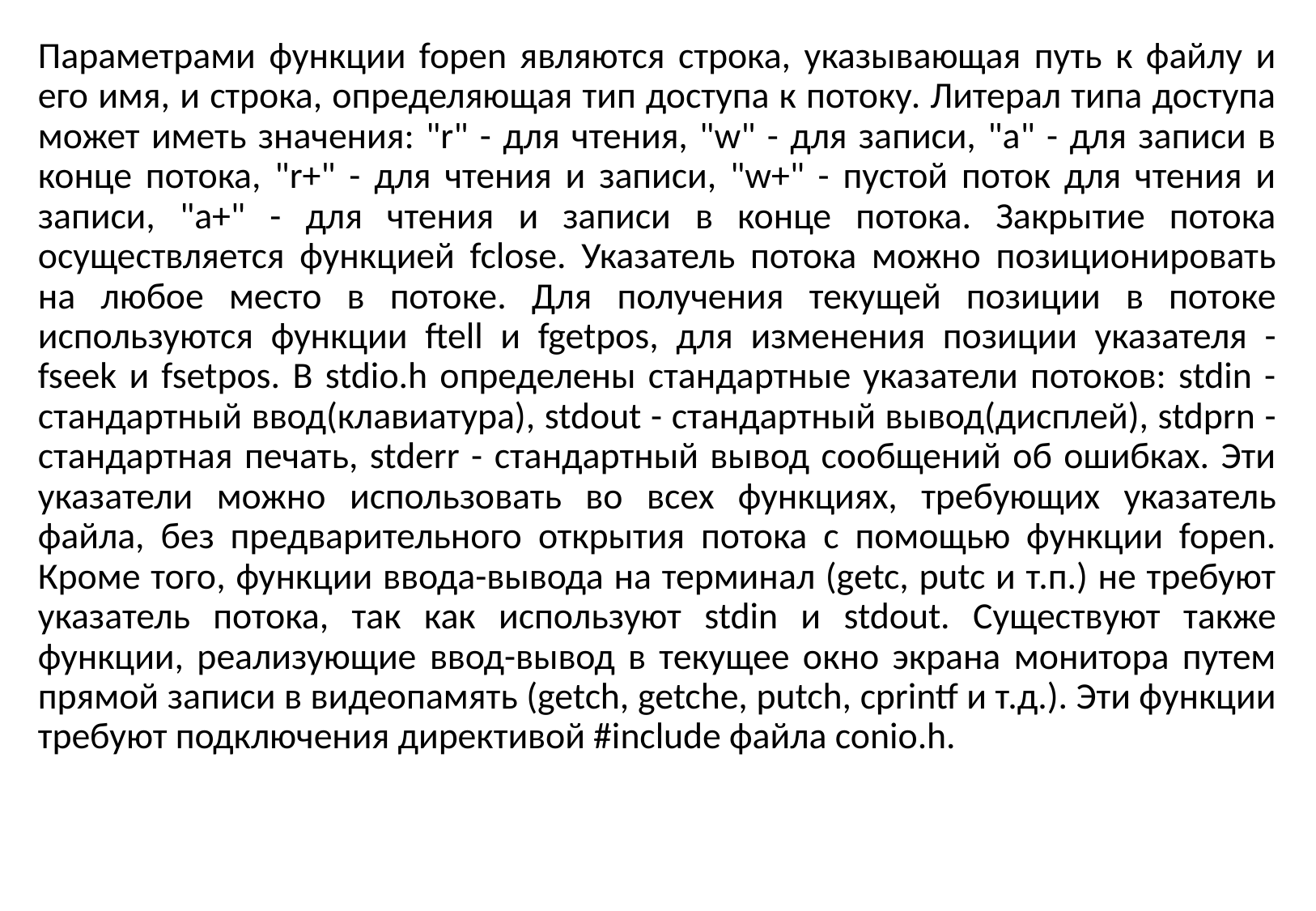

Параметрами функции fopen являются строка, указывающая путь к файлу и его имя, и строка, определяющая тип доступа к потоку. Литерал типа доступа может иметь значения: "r" - для чтения, "w" - для записи, "a" - для записи в конце потока, "r+" - для чтения и записи, "w+" - пустой поток для чтения и записи, "a+" - для чтения и записи в конце потока. Закрытие потока осуществляется функцией fclose. Указатель потока можно позиционировать на любое место в потоке. Для получения текущей позиции в потоке используются функции ftell и fgetpos, для изменения позиции указателя - fseek и fsetpos. В stdio.h определены стандартные указатели потоков: stdin - стандартный ввод(клавиатура), stdout - стандартный вывод(дисплей), stdprn - стандартная печать, stderr - стандартный вывод сообщений об ошибках. Эти указатели можно использовать во всех функциях, требующих указатель файла, без предварительного открытия потока с помощью функции fopen. Кроме того, функции ввода-вывода на терминал (getc, putc и т.п.) не требуют указатель потока, так как используют stdin и stdout. Существуют также функции, реализующие ввод-вывод в текущее окно экрана монитора путем прямой записи в видеопамять (getch, getche, putch, cprintf и т.д.). Эти функции требуют подключения директивой #include файла conio.h.